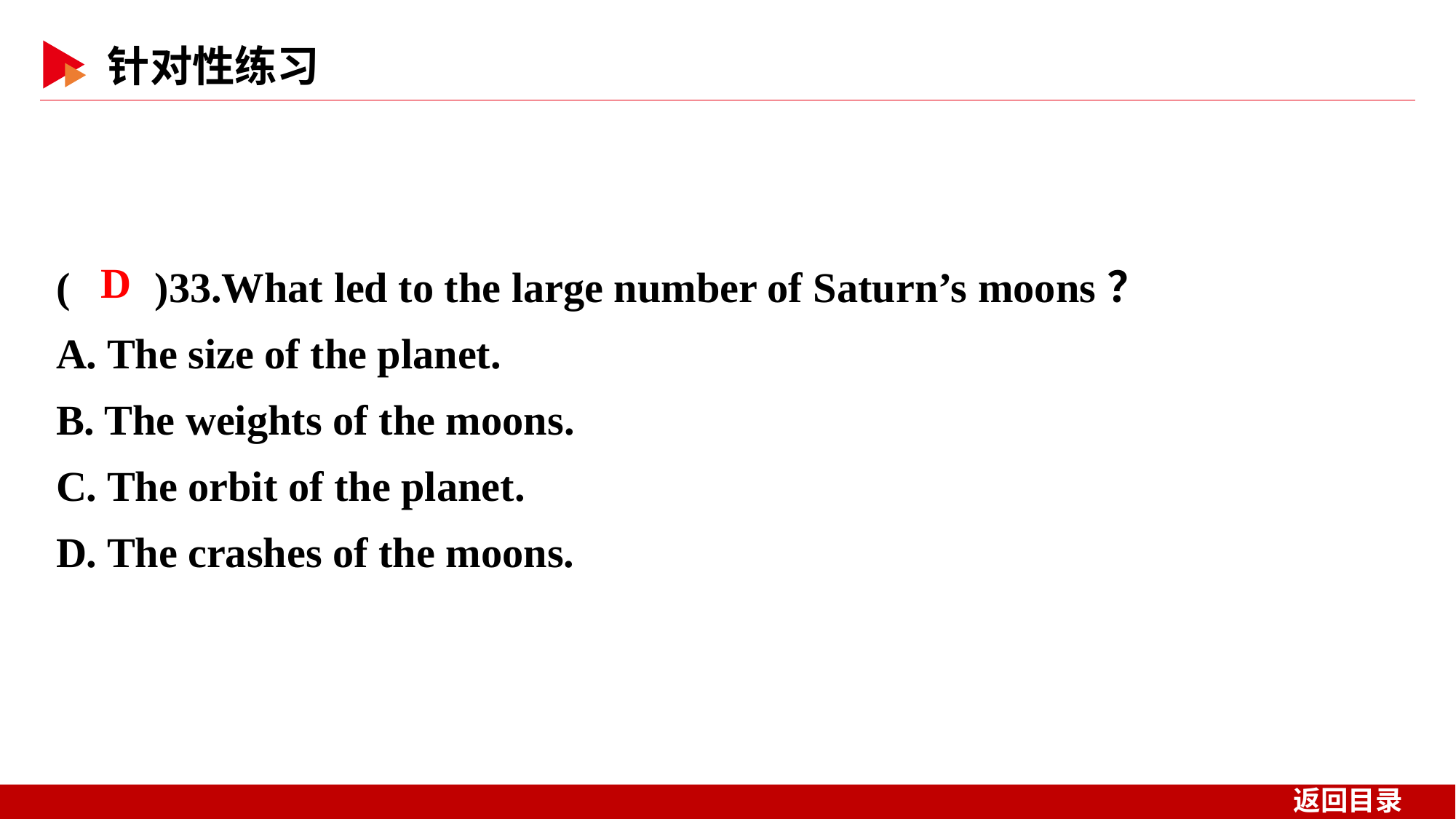

(        )33.What led to the large number of Saturn’s moons？
A. The size of the planet.
B. The weights of the moons.
C. The orbit of the planet.
D. The crashes of the moons.
   D